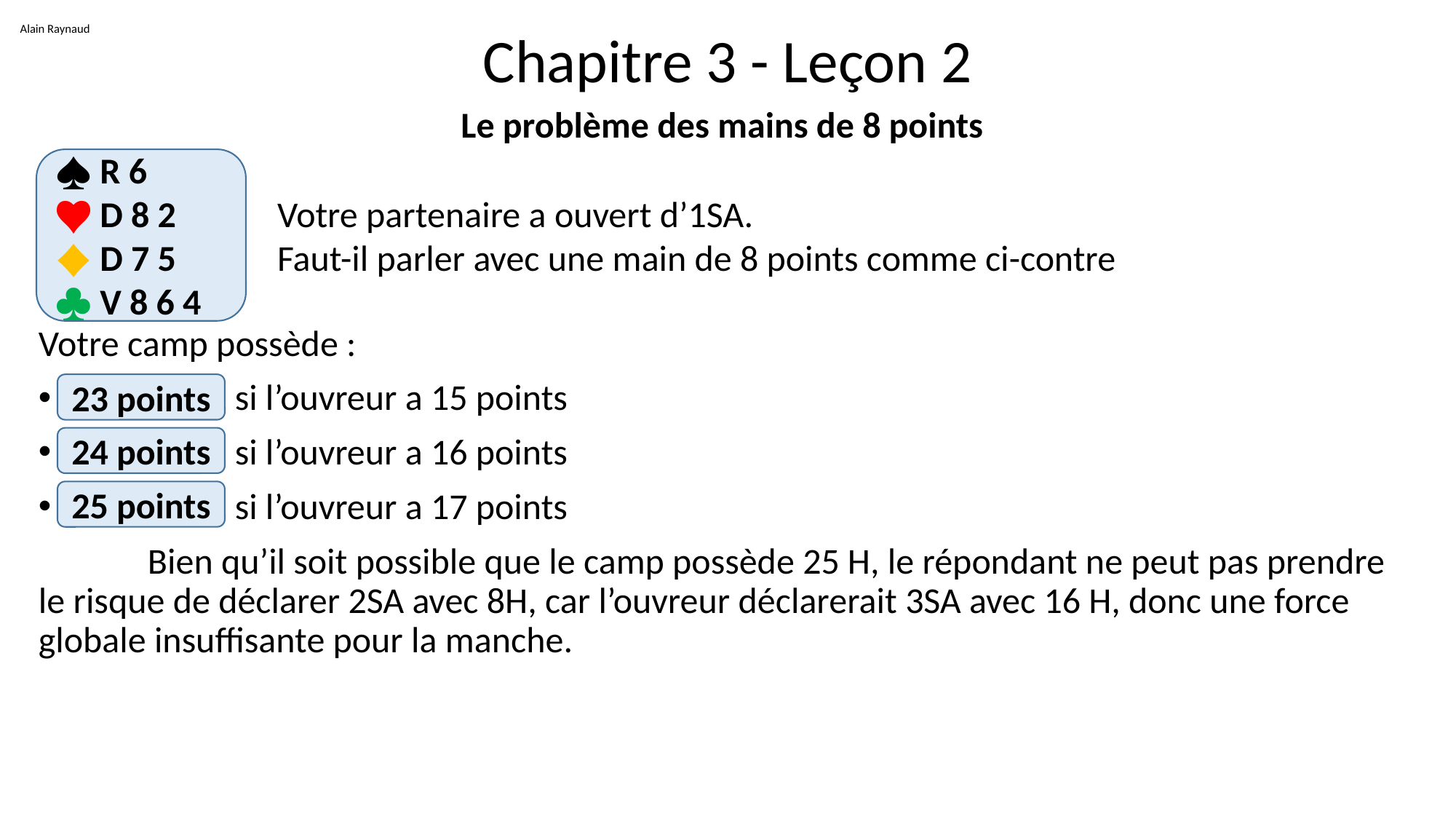

Alain Raynaud
# Chapitre 3 - Leçon 2
Le problème des mains de 8 points

Votre camp possède :
                   si l’ouvreur a 15 points
                   si l’ouvreur a 16 points
                   si l’ouvreur a 17 points
	Bien qu’il soit possible que le camp possède 25 H, le répondant ne peut pas prendre le risque de déclarer 2SA avec 8H, car l’ouvreur déclarerait 3SA avec 16 H, donc une force globale insuffisante pour la manche.

♠ R 6
♥ D 8 2
♦ D 7 5
♣ V 8 6 4
Votre partenaire a ouvert d’1SA.
Faut-il parler avec une main de 8 points comme ci-contre
23 points
24 points
25 points